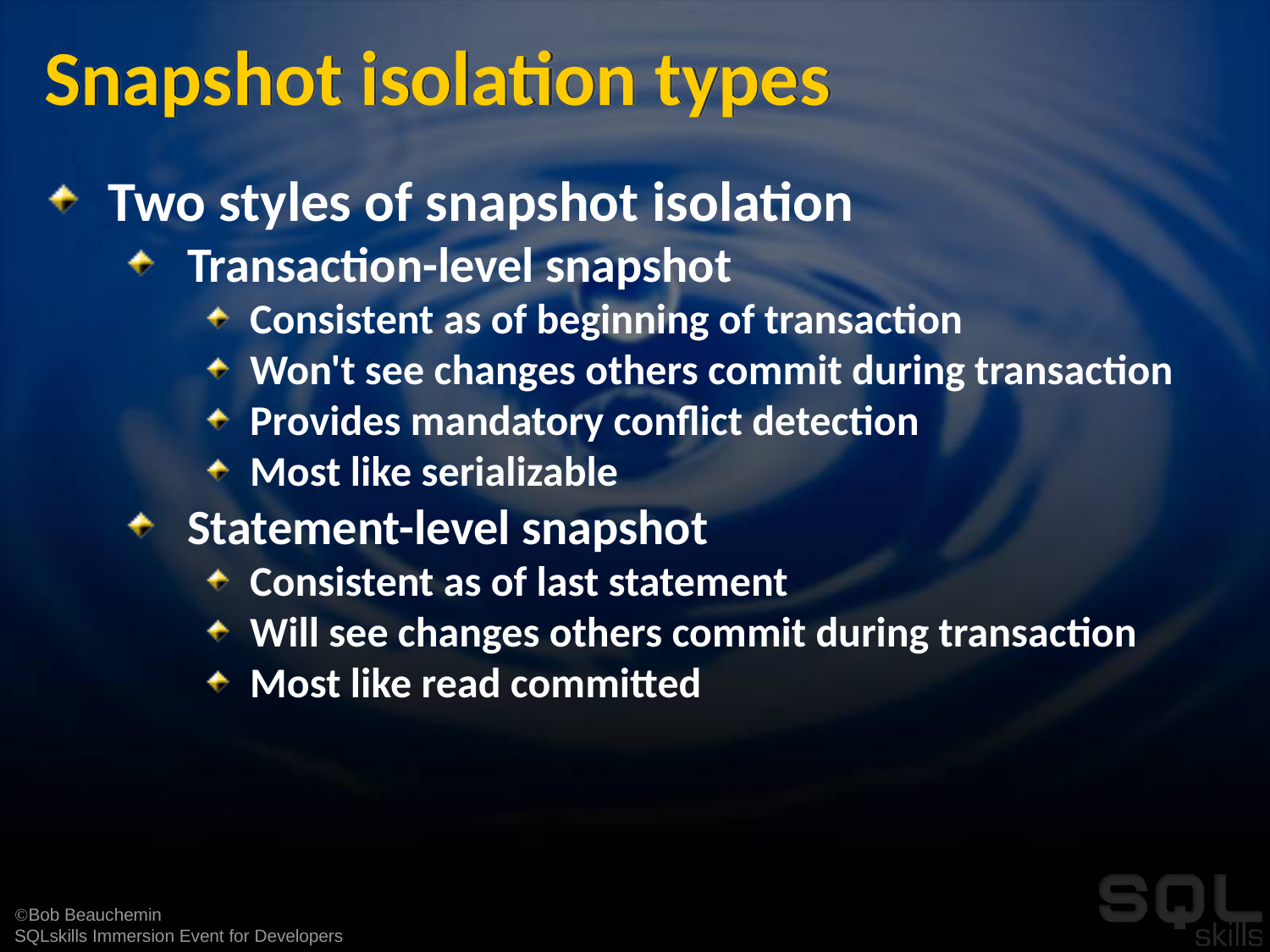

# Snapshot isolation types
Two styles of snapshot isolation
Transaction-level snapshot
Consistent as of beginning of transaction
Won't see changes others commit during transaction
Provides mandatory conflict detection
Most like serializable
Statement-level snapshot
Consistent as of last statement
Will see changes others commit during transaction
Most like read committed